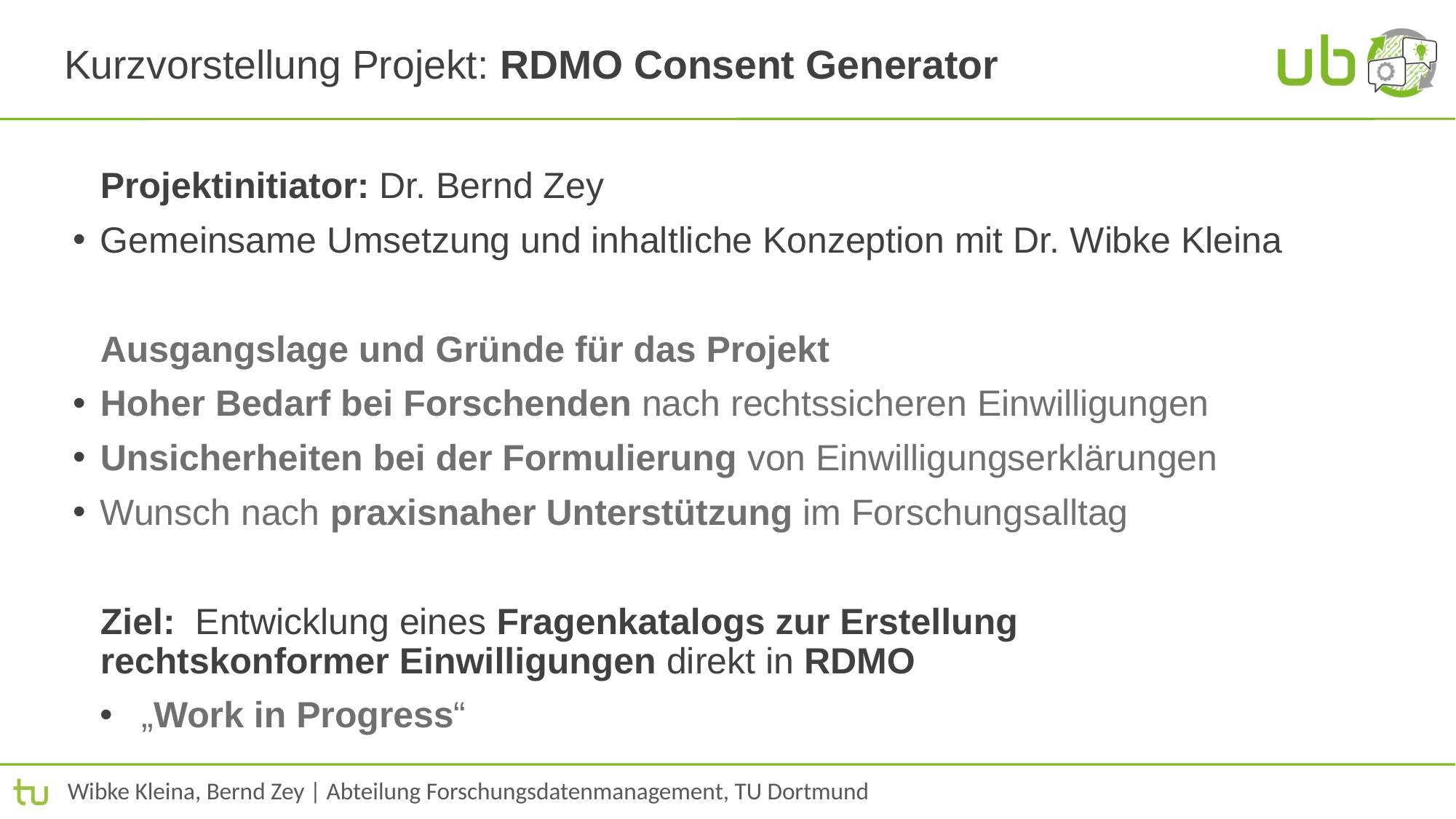

# Kurzvorstellung Projekt: RDMO Consent Generator
Projektinitiator: Dr. Bernd Zey
Gemeinsame Umsetzung und inhaltliche Konzeption mit Dr. Wibke Kleina

Ausgangslage und Gründe für das Projekt
Hoher Bedarf bei Forschenden nach rechtssicheren Einwilligungen
Unsicherheiten bei der Formulierung von Einwilligungserklärungen
Wunsch nach praxisnaher Unterstützung im Forschungsalltag

Ziel:  Entwicklung eines Fragenkatalogs zur Erstellung rechtskonformer Einwilligungen direkt in RDMO
„Work in Progress“